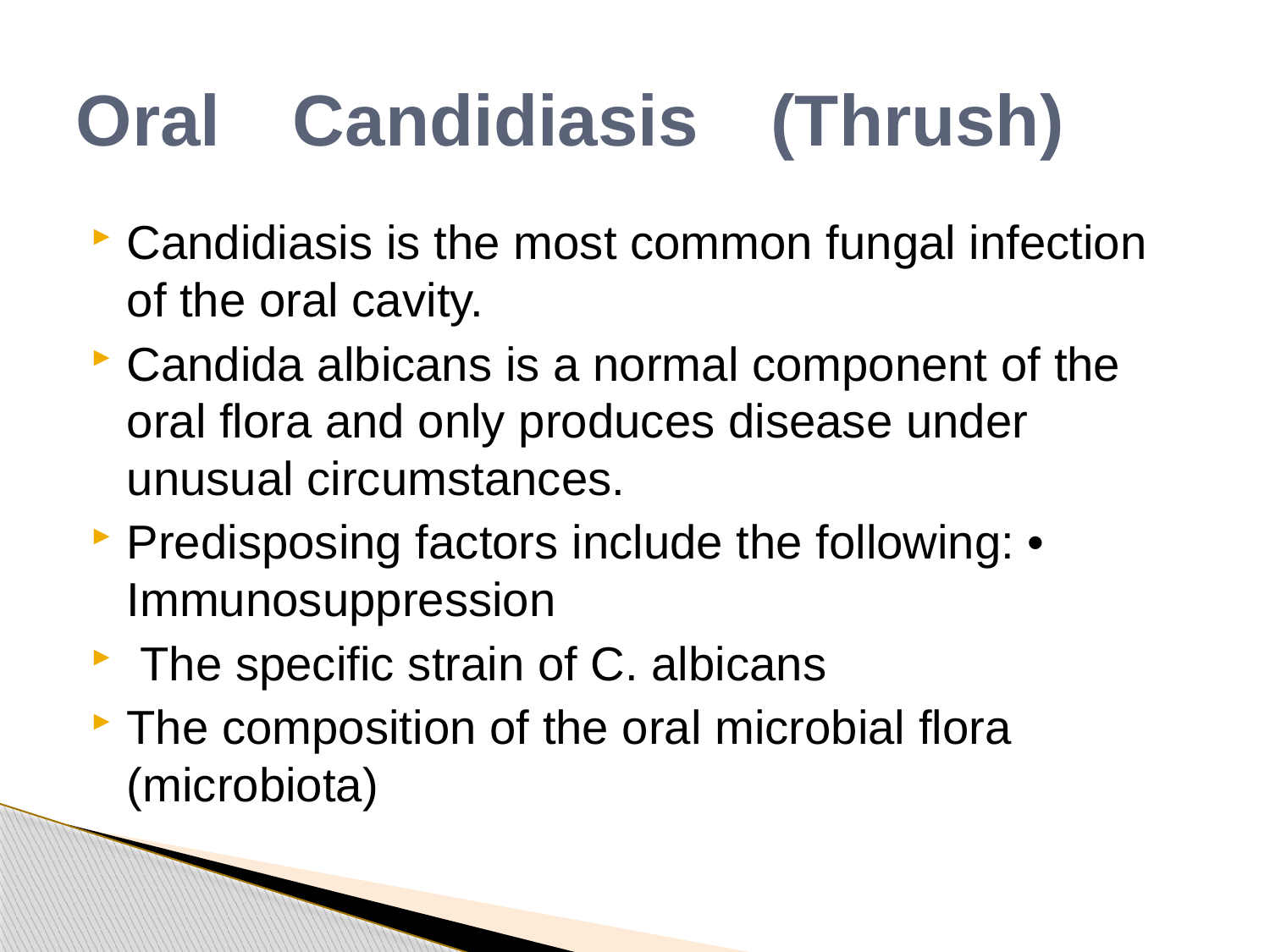

# Oral Candidiasis (Thrush)
Candidiasis is the most common fungal infection of the oral cavity.
Candida albicans is a normal component of the oral flora and only produces disease under unusual circumstances.
Predisposing factors include the following: • Immunosuppression
 The specific strain of C. albicans
The composition of the oral microbial flora (microbiota)